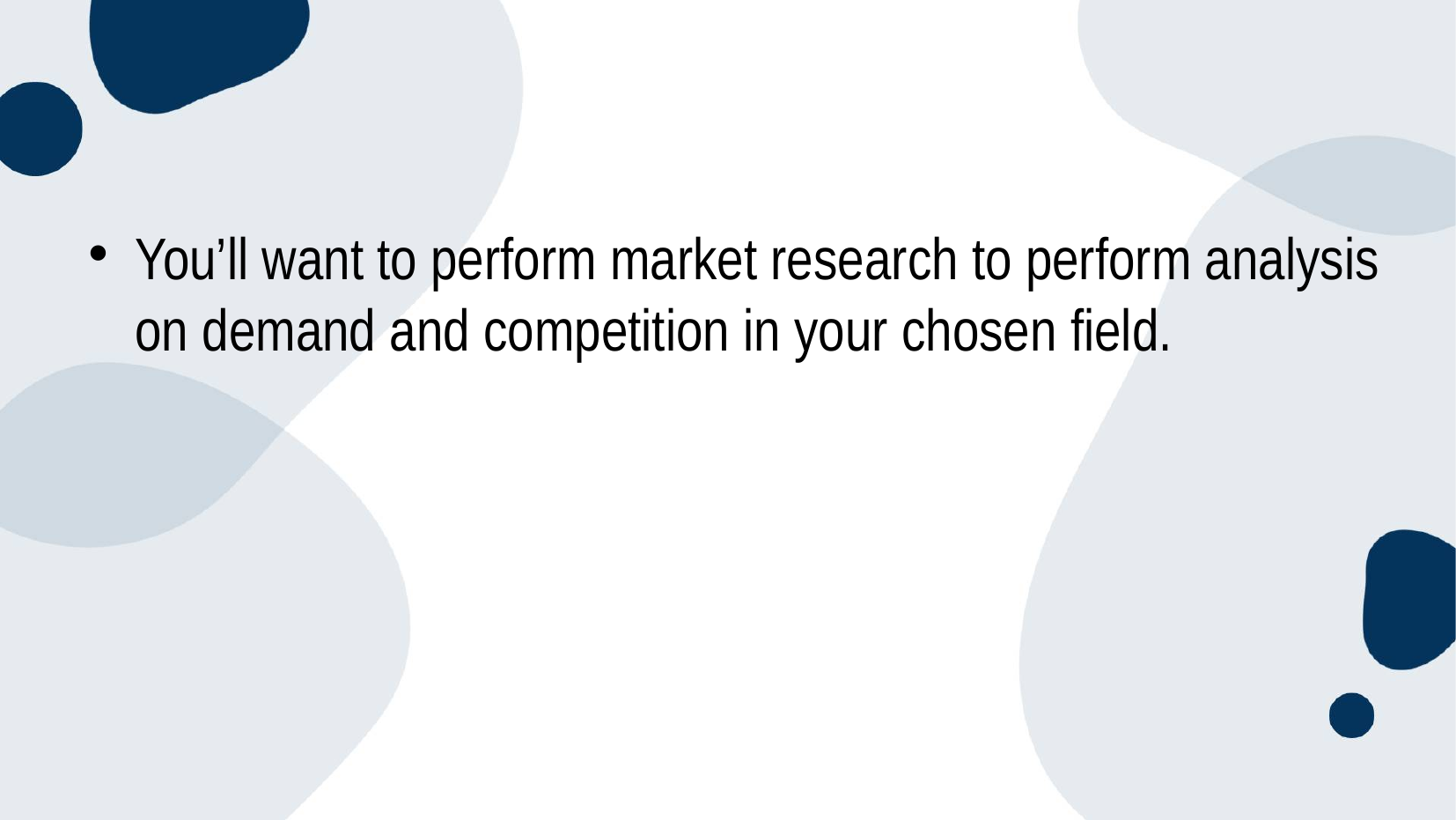

#
You’ll want to perform market research to perform analysis on demand and competition in your chosen field.